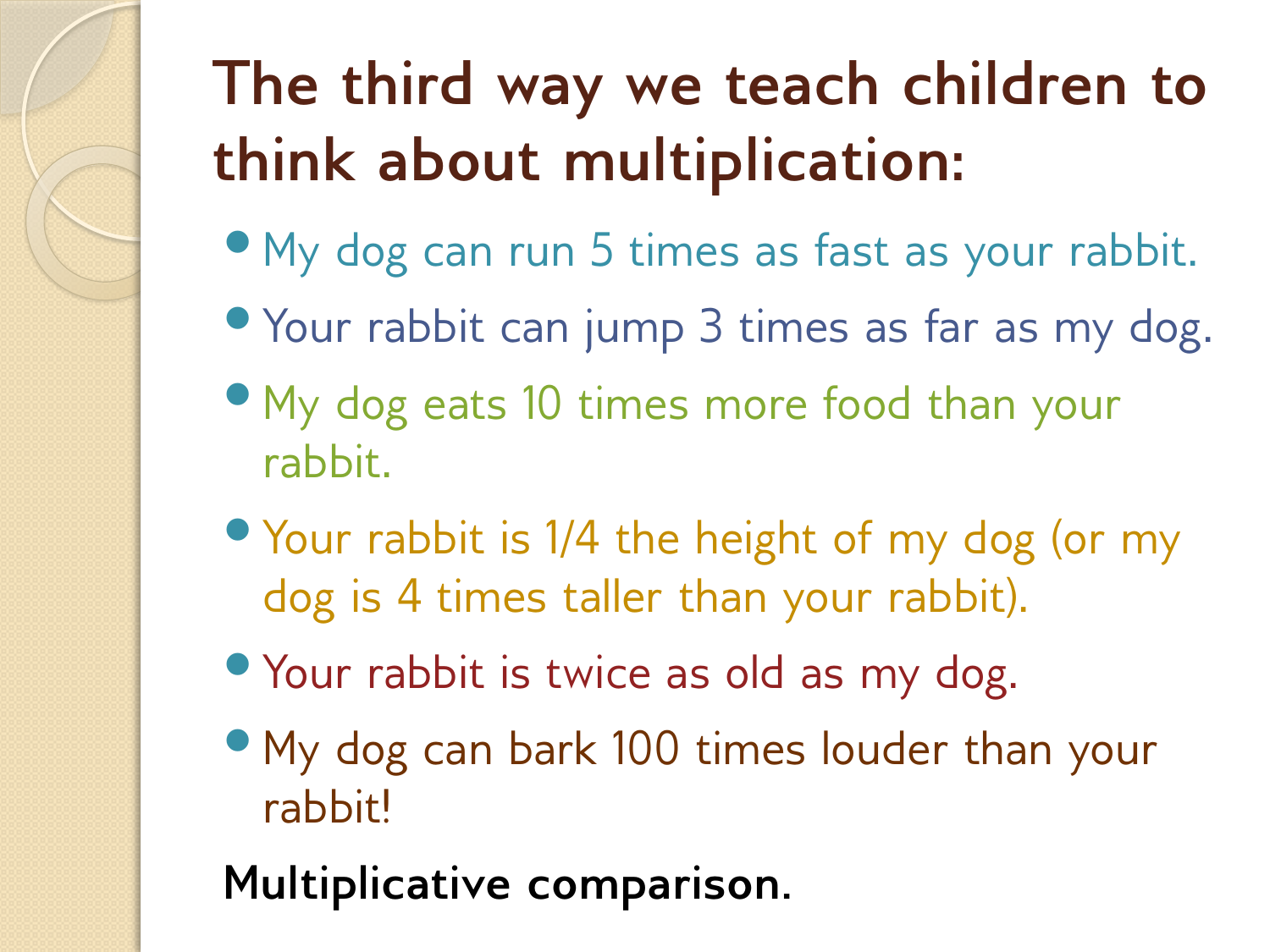

# The third way we teach children to think about multiplication:
My dog can run 5 times as fast as your rabbit.
Your rabbit can jump 3 times as far as my dog.
My dog eats 10 times more food than your rabbit.
Your rabbit is 1/4 the height of my dog (or my dog is 4 times taller than your rabbit).
Your rabbit is twice as old as my dog.
My dog can bark 100 times louder than your rabbit!
Multiplicative comparison.